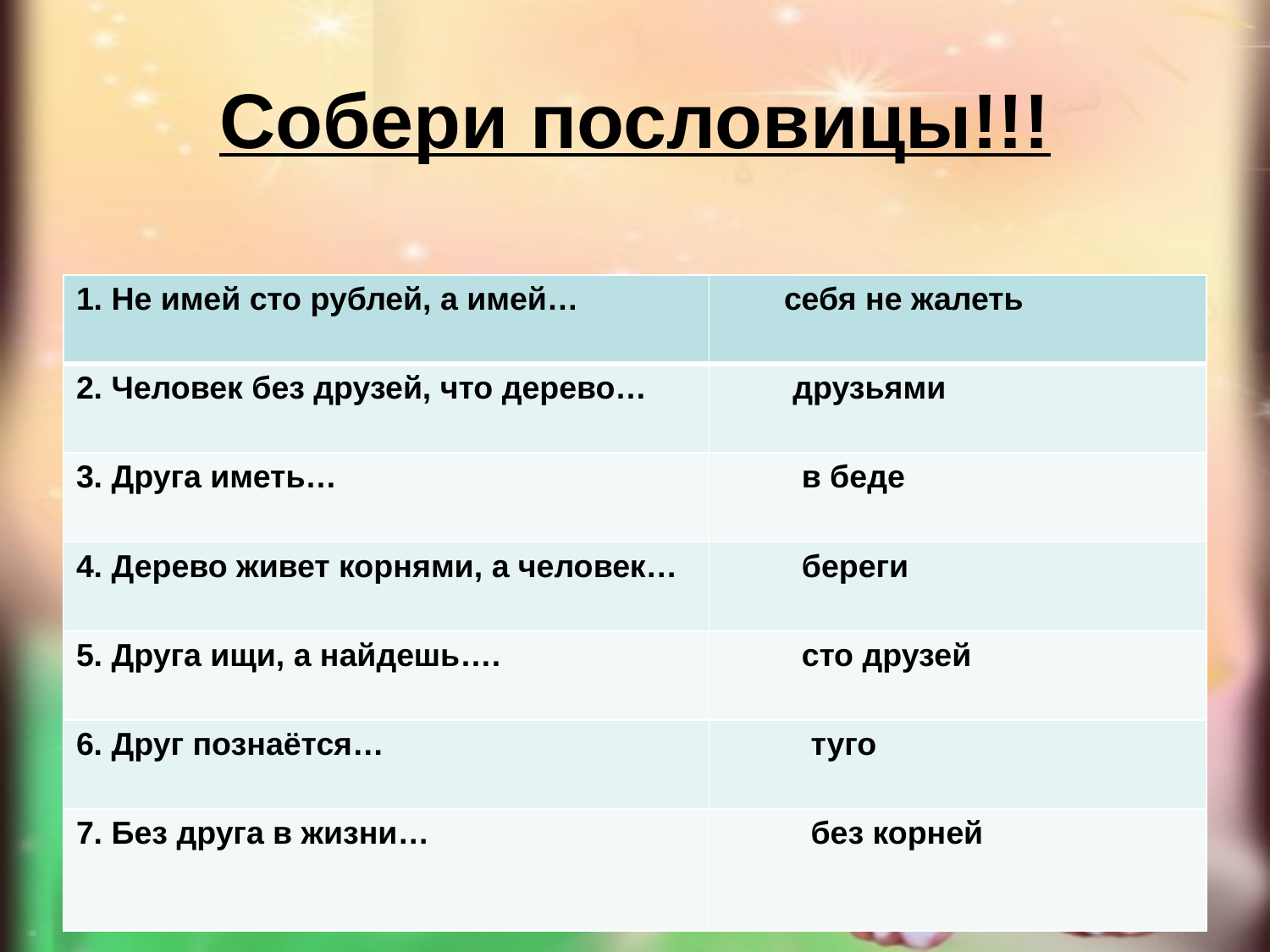

# Собери пословицы!!!
| 1. Не имей сто рублей, а имей… | себя не жалеть |
| --- | --- |
| 2. Человек без друзей, что дерево… | друзьями |
| 3. Друга иметь… | в беде |
| 4. Дерево живет корнями, а человек… | береги |
| 5. Друга ищи, а найдешь…. | сто друзей |
| 6. Друг познаётся… | туго |
| 7. Без друга в жизни… | без корней |